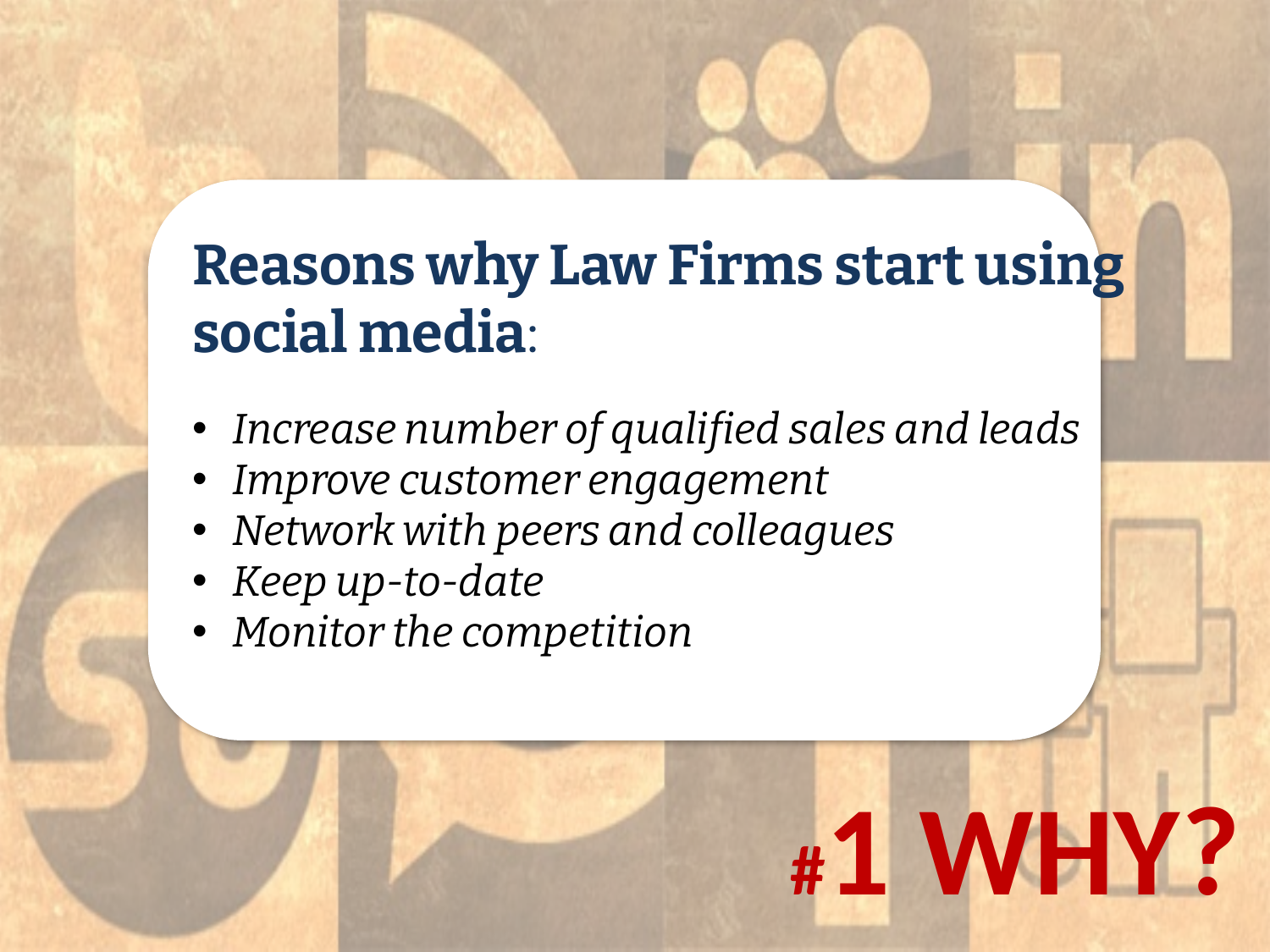

Reasons why Law Firms start using social media:

Increase number of qualified sales and leads
Improve customer engagement
Network with peers and colleagues
Keep up-to-date
Monitor the competition

#1 WHY?